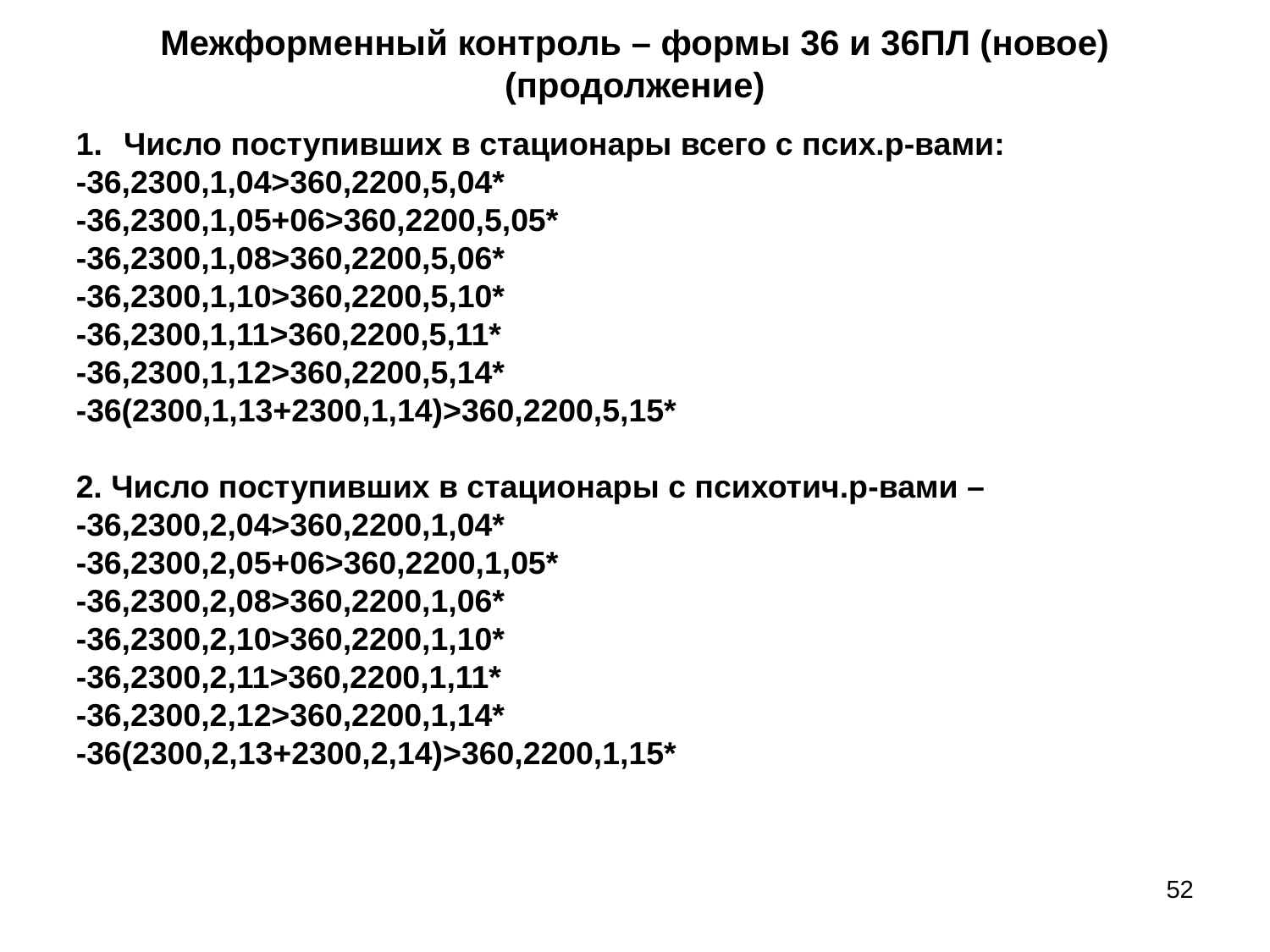

Межформенный контроль – формы 36 и 36ПЛ (новое) (продолжение)

Число поступивших в стационары всего с псих.р-вами:
-36,2300,1,04>360,2200,5,04*
-36,2300,1,05+06>360,2200,5,05*
-36,2300,1,08>360,2200,5,06*
-36,2300,1,10>360,2200,5,10*
-36,2300,1,11>360,2200,5,11*
-36,2300,1,12>360,2200,5,14*
-36(2300,1,13+2300,1,14)>360,2200,5,15*

2. Число поступивших в стационары с психотич.р-вами –
-36,2300,2,04>360,2200,1,04*
-36,2300,2,05+06>360,2200,1,05*
-36,2300,2,08>360,2200,1,06*
-36,2300,2,10>360,2200,1,10*
-36,2300,2,11>360,2200,1,11*
-36,2300,2,12>360,2200,1,14*
-36(2300,2,13+2300,2,14)>360,2200,1,15*

52